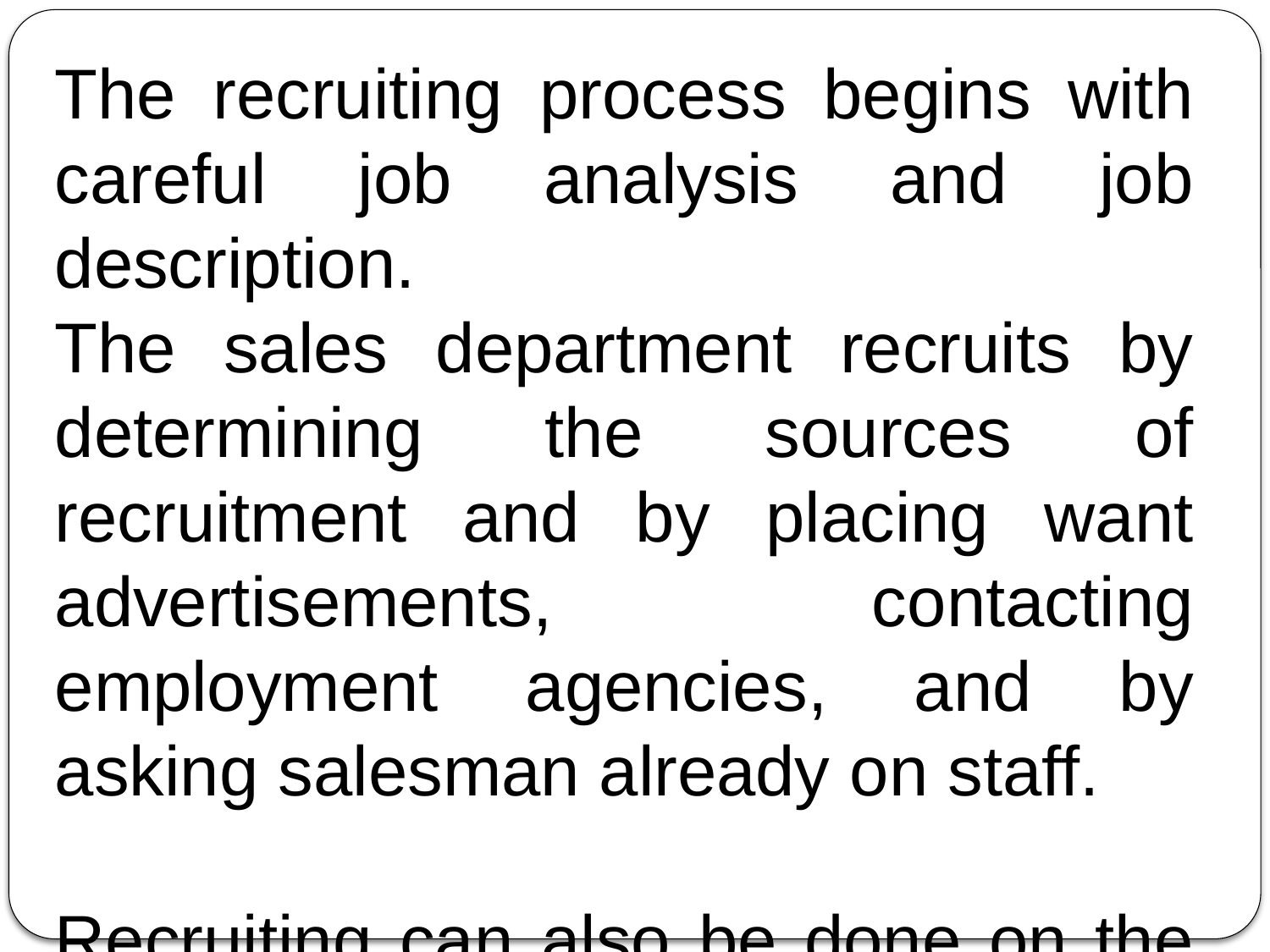

The recruiting process begins with careful job analysis and job description.
The sales department recruits by determining the sources of recruitment and by placing want advertisements, contacting employment agencies, and by asking salesman already on staff.

Recruiting can also be done on the institution’s campus.